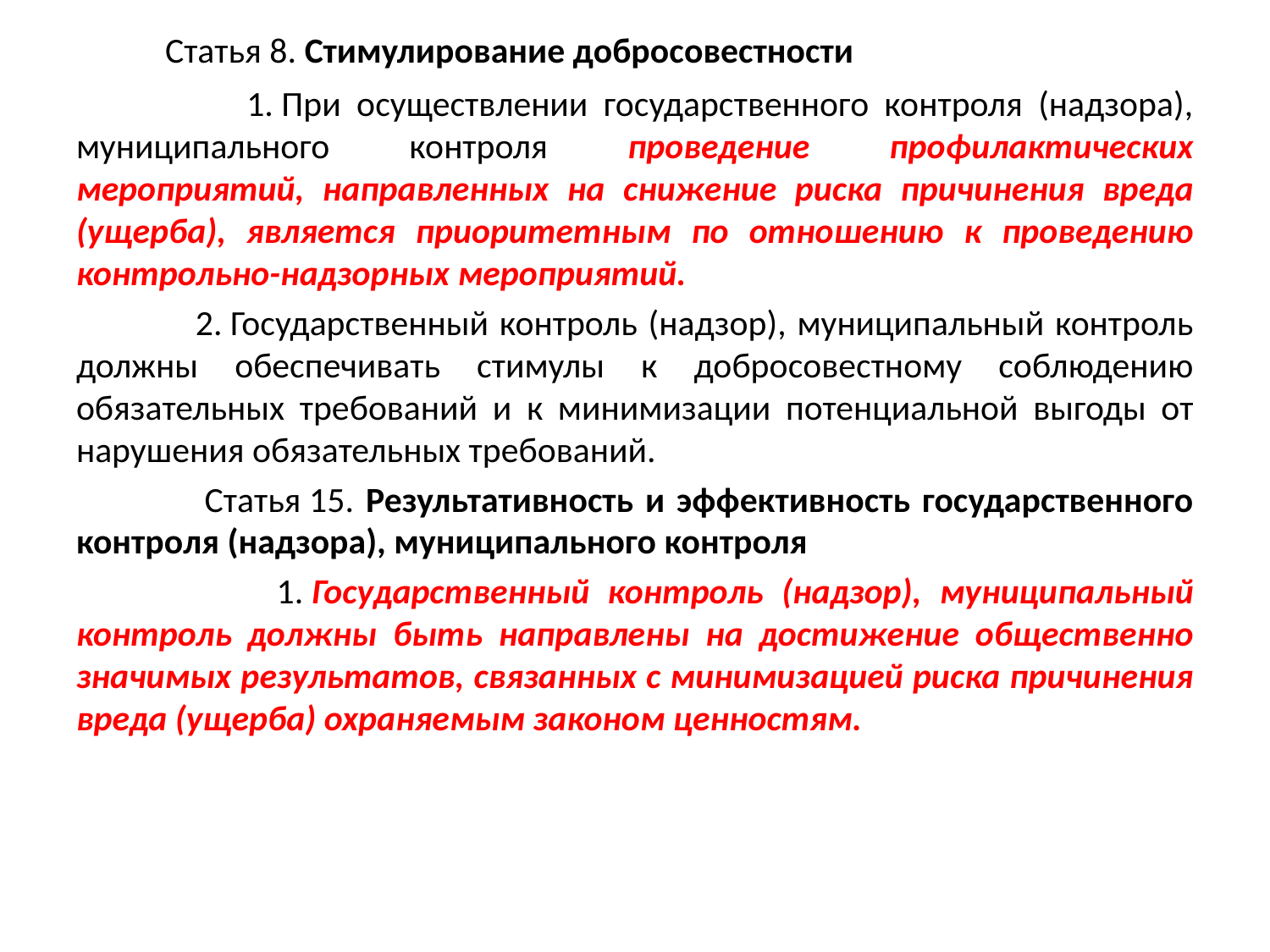

Статья 8. Стимулирование добросовестности
           1. При осуществлении государственного контроля (надзора), муниципального контроля проведение профилактических мероприятий, направленных на снижение риска причинения вреда (ущерба), является приоритетным по отношению к проведению контрольно-надзорных мероприятий.
           2. Государственный контроль (надзор), муниципальный контроль должны обеспечивать стимулы к добросовестному соблюдению обязательных требований и к минимизации потенциальной выгоды от нарушения обязательных требований.
           Статья 15. Результативность и эффективность государственного контроля (надзора), муниципального контроля
           1. Государственный контроль (надзор), муниципальный контроль должны быть направлены на достижение общественно значимых результатов, связанных с минимизацией риска причинения вреда (ущерба) охраняемым законом ценностям.